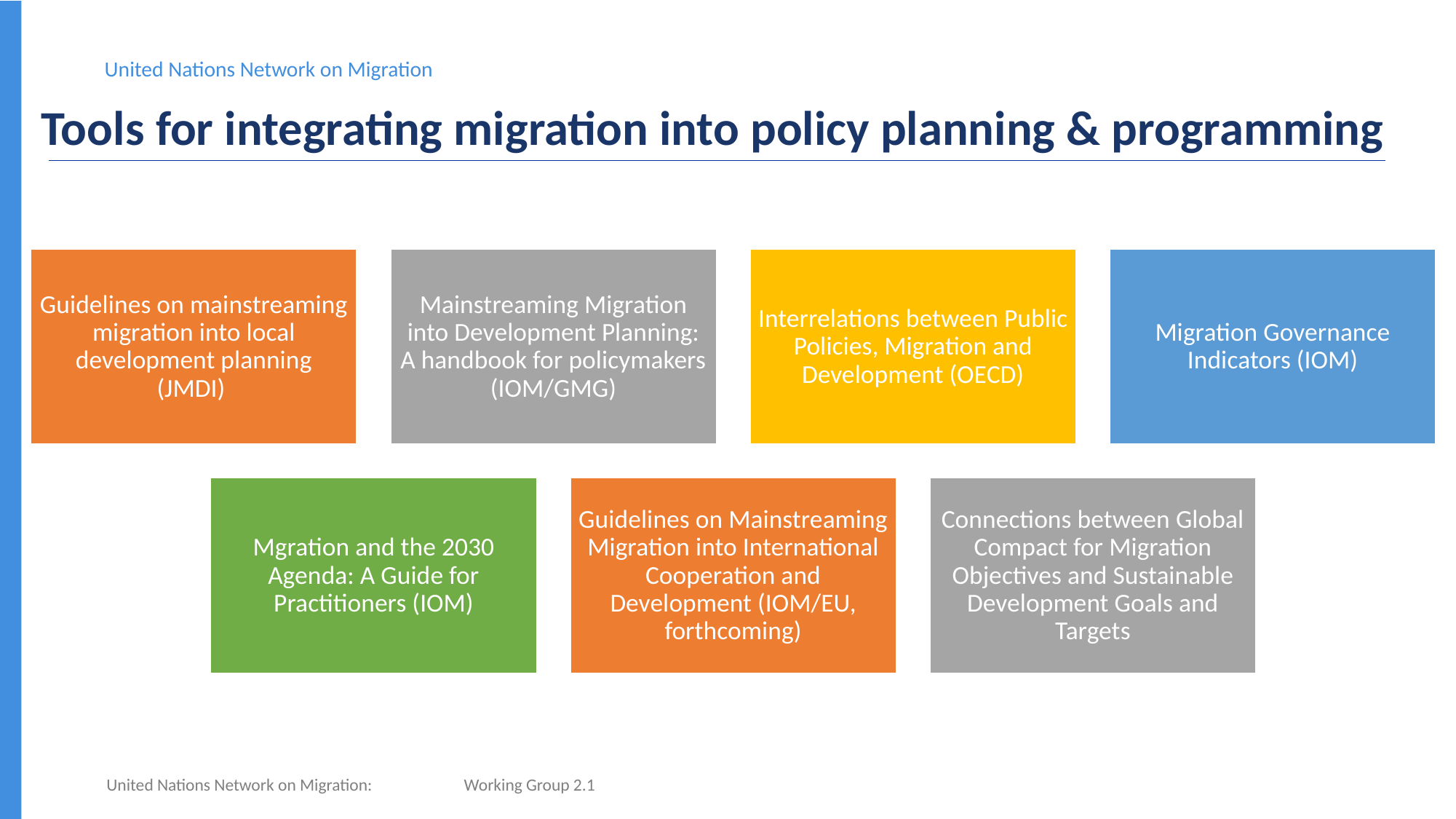

United Nations Network on Migration
# Tools for integrating migration into policy planning & programming

Guidelines on mainstreaming migration into local development planning (JMDI)

Mainstreaming Migration into Development Planning: A handbook for policymakers (IOM/GMG)

Interrelations between Public Policies, Migration and Development (OECD)

Migration Governance Indicators (IOM)

Mgration and the 2030 Agenda: A Guide for Practitioners (IOM)

Guidelines on Mainstreaming Migration into International Cooperation and Development (IOM/EU, forthcoming)

Connections between Global Compact for Migration Objectives and Sustainable Development Goals and Targets
United Nations Network on Migration:	 Working Group 2.1